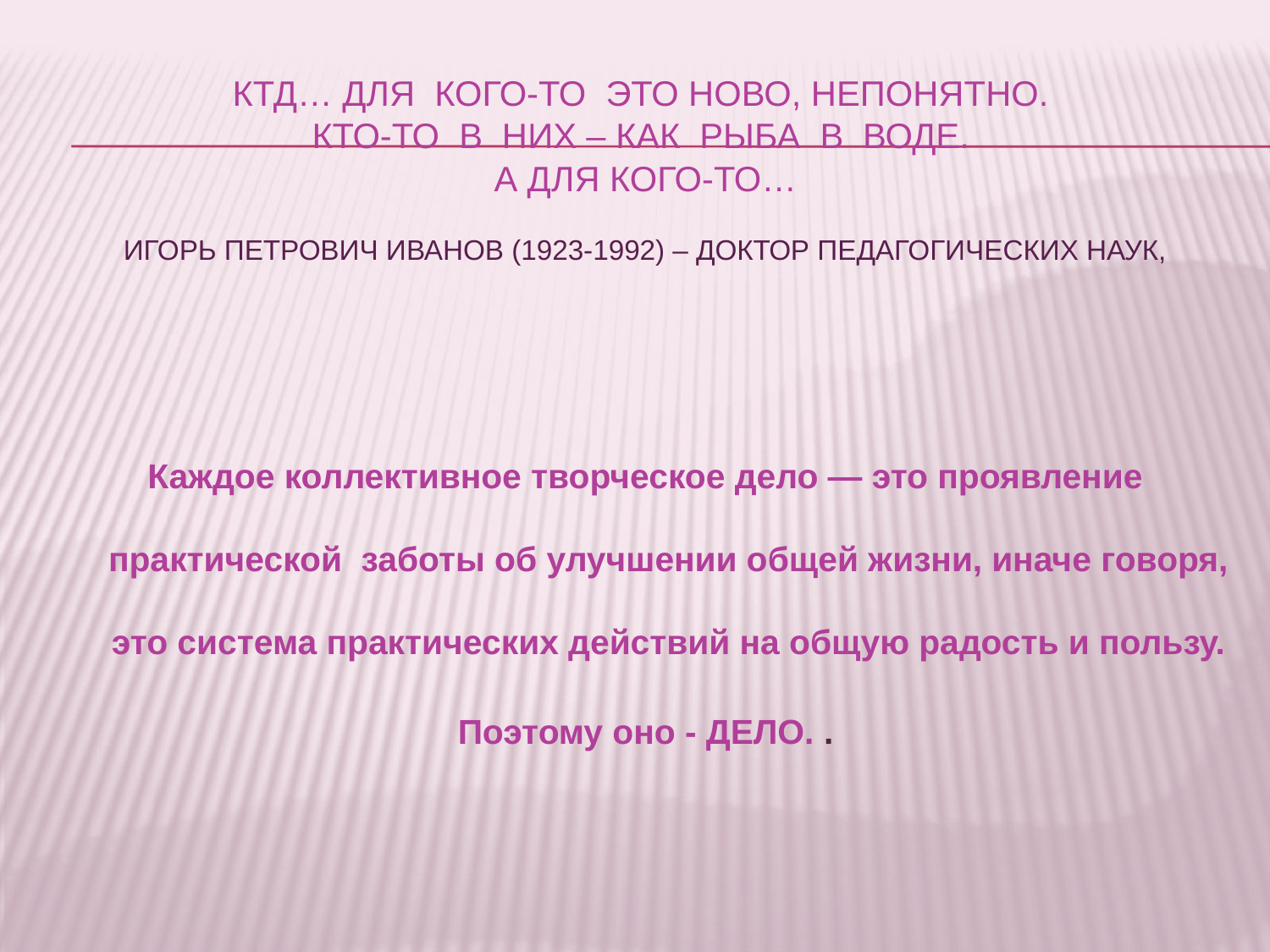

# КТД… Для  кого-то  это ново, непонятно. Кто-то  в  них – как  рыба  в  воде. А для кого-то… Игорь Петрович Иванов (1923-1992) – доктор педагогических наук,
Каждое коллективное творческое дело — это проявление практической  заботы об улучшении общей жизни, иначе говоря, это система практических действий на общую радость и пользу.
 Поэтому оно - ДЕЛО. .